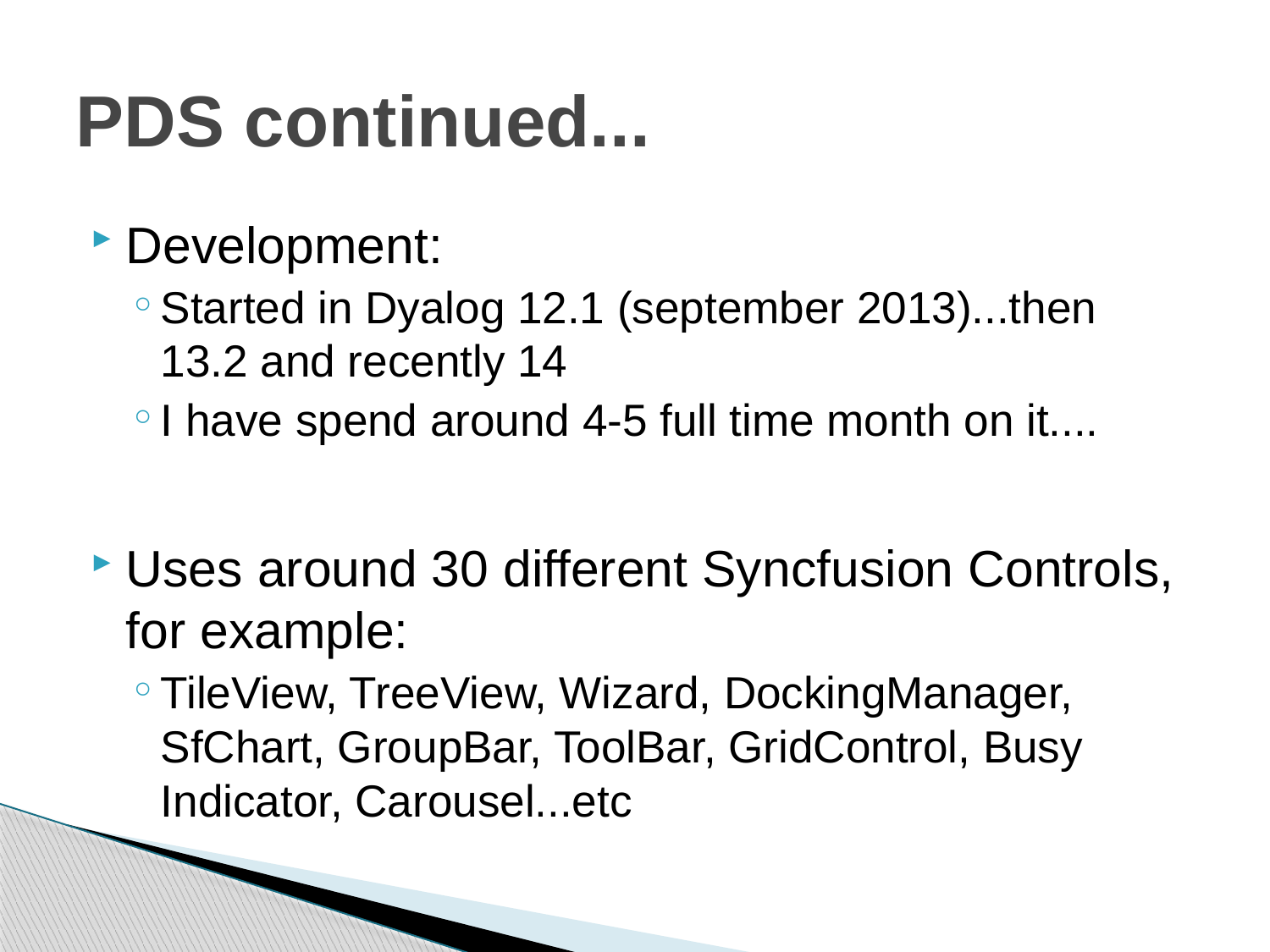

# PDS continued...
Development:
Started in Dyalog 12.1 (september 2013)...then 13.2 and recently 14
I have spend around 4-5 full time month on it....

Uses around 30 different Syncfusion Controls, for example:
TileView, TreeView, Wizard, DockingManager, SfChart, GroupBar, ToolBar, GridControl, Busy Indicator, Carousel...etc